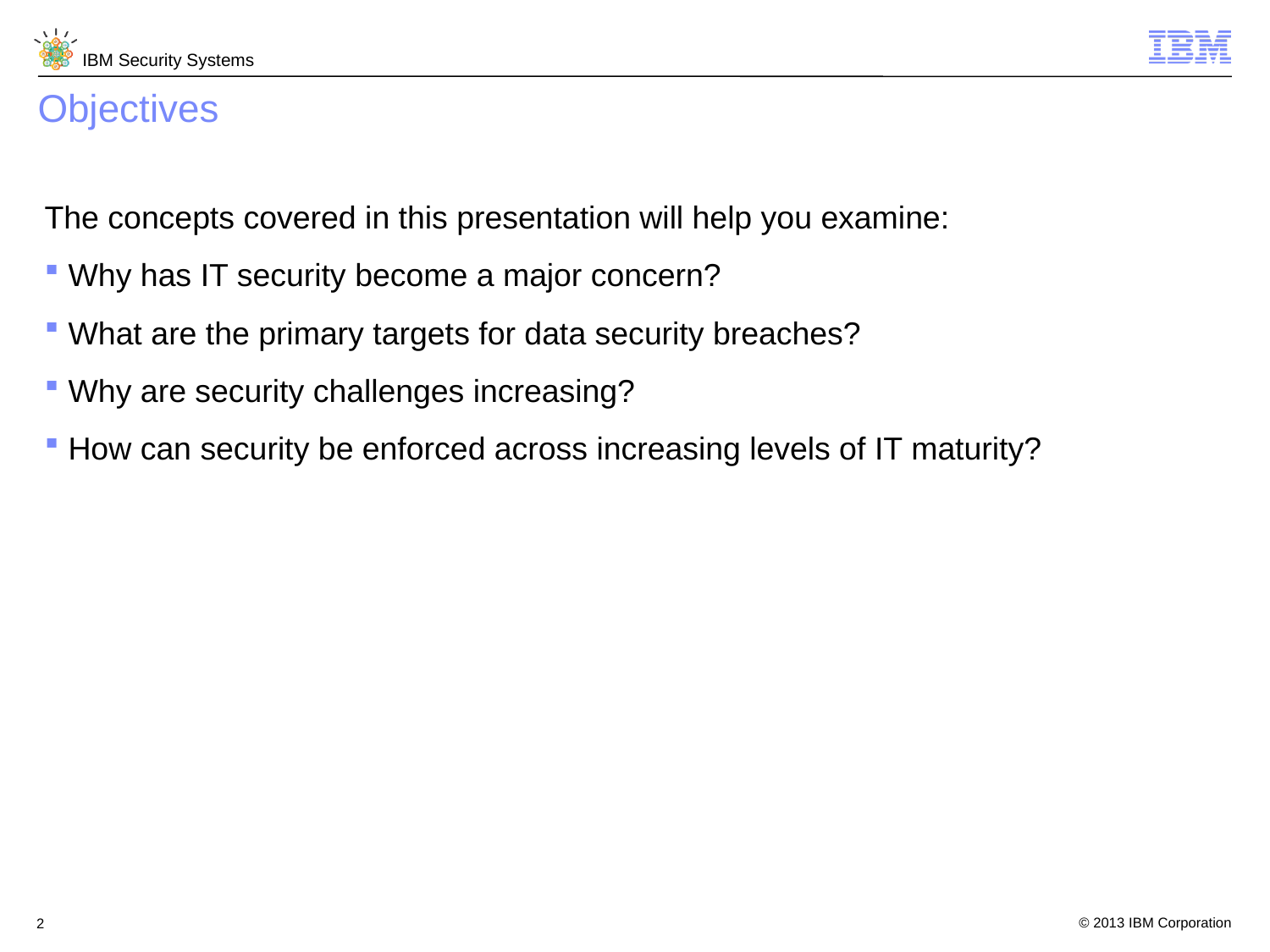

Objectives
The concepts covered in this presentation will help you examine:
Why has IT security become a major concern?
What are the primary targets for data security breaches?
Why are security challenges increasing?
How can security be enforced across increasing levels of IT maturity?